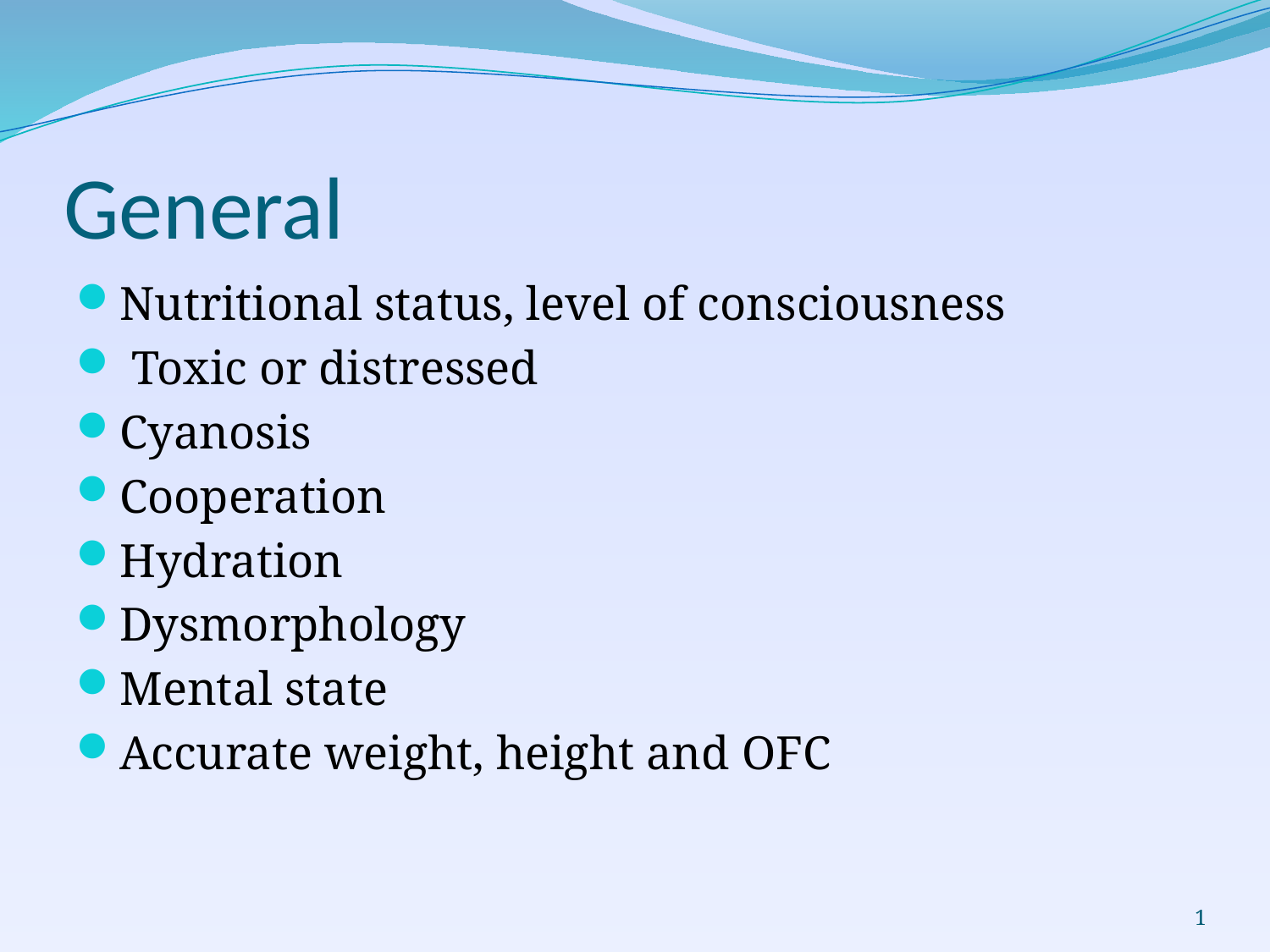

# General
Nutritional status, level of consciousness
 Toxic or distressed
Cyanosis
Cooperation
Hydration
Dysmorphology
Mental state
Accurate weight, height and OFC
1